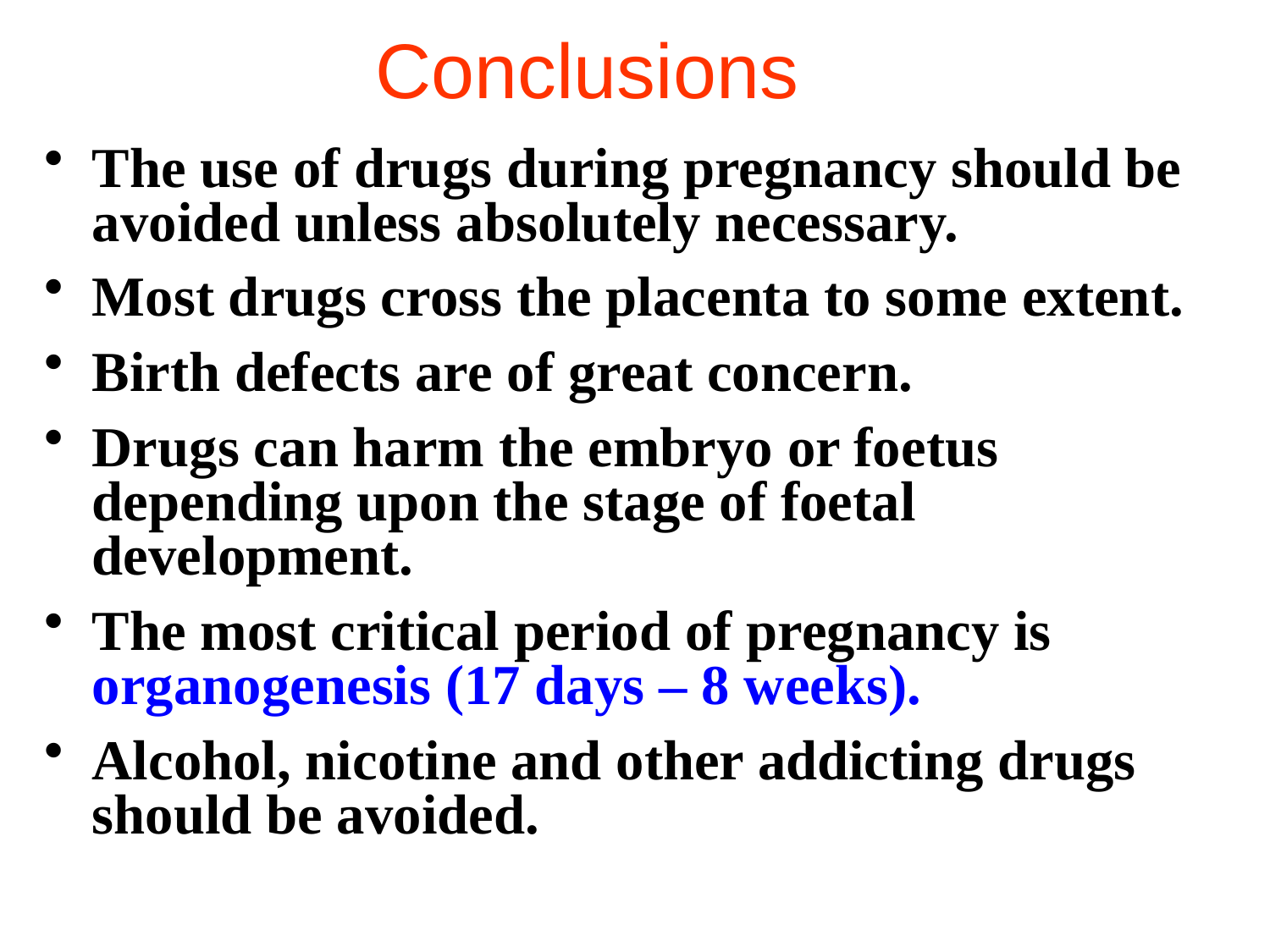

# Conclusions
The use of drugs during pregnancy should be avoided unless absolutely necessary.
Most drugs cross the placenta to some extent.
Birth defects are of great concern.
Drugs can harm the embryo or foetus depending upon the stage of foetal development.
The most critical period of pregnancy is organogenesis (17 days – 8 weeks).
Alcohol, nicotine and other addicting drugs should be avoided.